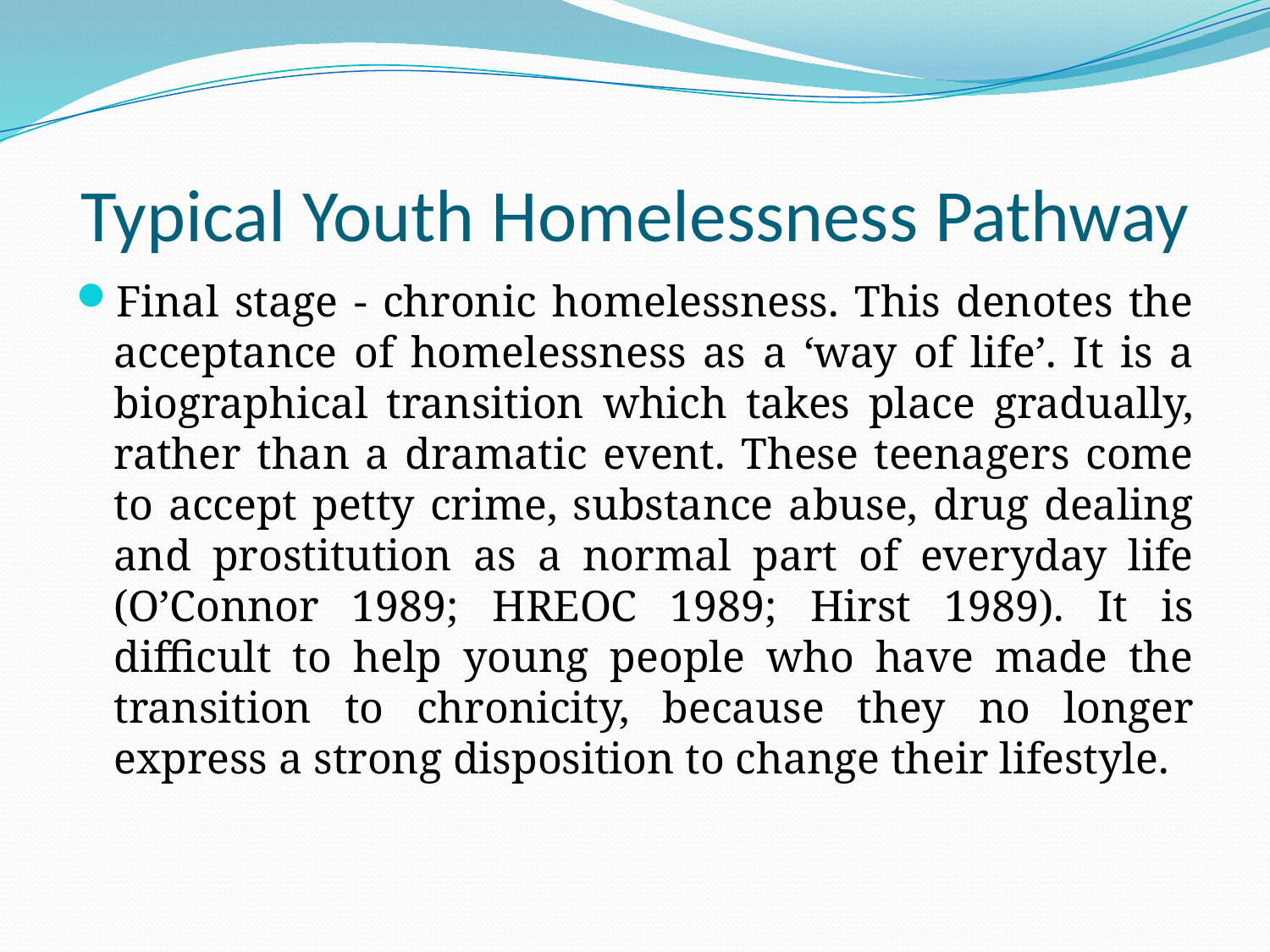

# Typical Youth Homelessness Pathway
Final stage - chronic homelessness. This denotes the acceptance of homelessness as a ‘way of life’. It is a biographical transition which takes place gradually, rather than a dramatic event. These teenagers come to accept petty crime, substance abuse, drug dealing and prostitution as a normal part of everyday life (O’Connor 1989; HREOC 1989; Hirst 1989). It is difficult to help young people who have made the transition to chronicity, because they no longer express a strong disposition to change their lifestyle.